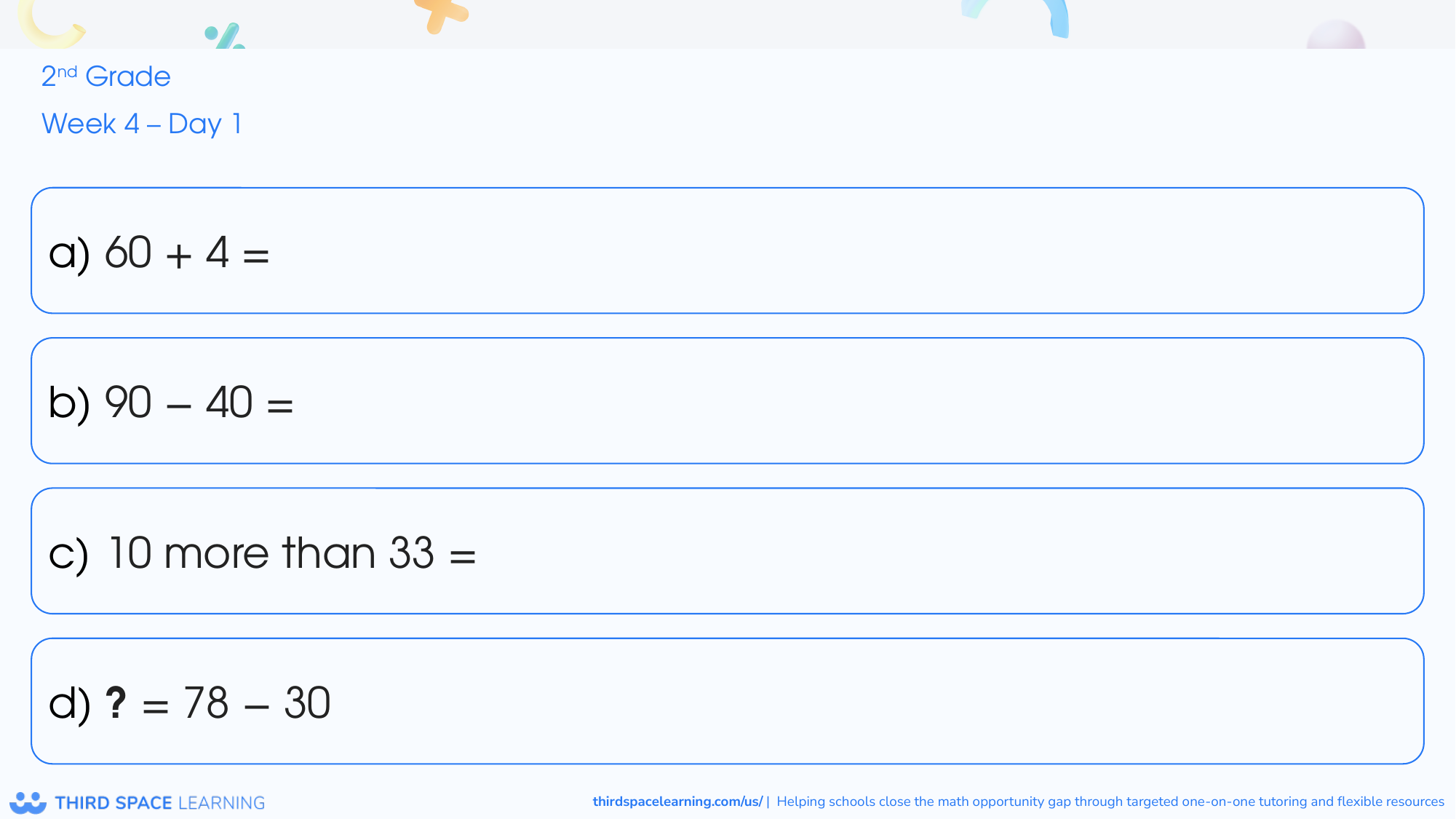

2nd Grade
Week 4 – Day 1
60 + 4 =
90 − 40 =
10 more than 33 =
? = 78 − 30